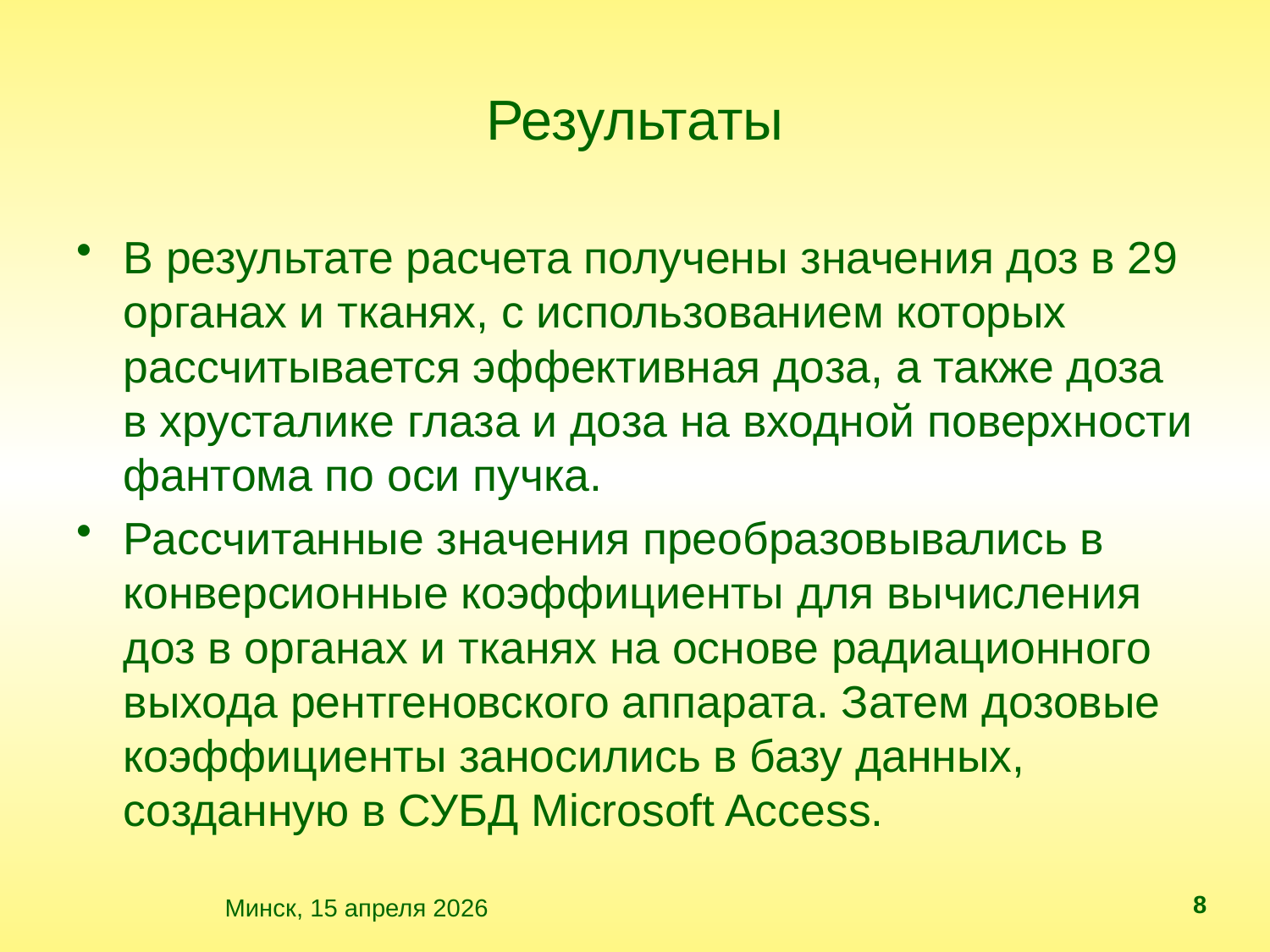

# Результаты
В результате расчета получены значения доз в 29 органах и тканях, с использованием которых рассчитывается эффективная доза, а также доза в хрусталике глаза и доза на входной поверхности фантома по оси пучка.
Рассчитанные значения преобразовывались в конверсионные коэффициенты для вычисления доз в органах и тканях на основе радиационного выхода рентгеновского аппарата. Затем дозовые коэффициенты заносились в базу данных, созданную в СУБД Microsoft Access.
8
                           Минск, 15 апреля 2026